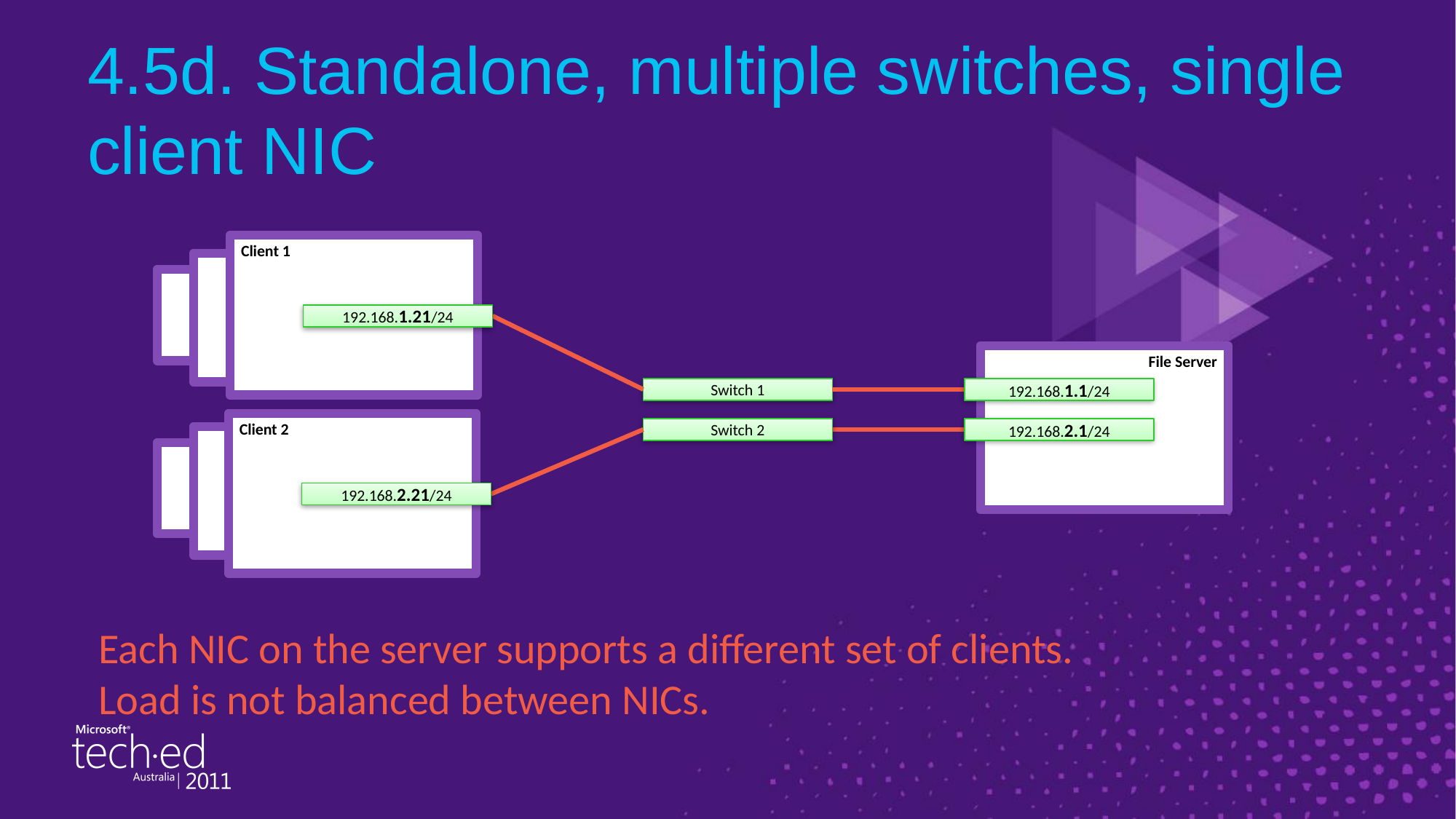

# 4.5d. Standalone, multiple switches, single client NIC
Client 1

192.168.1.21/24
File Server
Switch 1
192.168.1.1/24
Client 2
Switch 2
192.168.2.1/24

192.168.2.21/24
Each NIC on the server supports a different set of clients.
Load is not balanced between NICs.